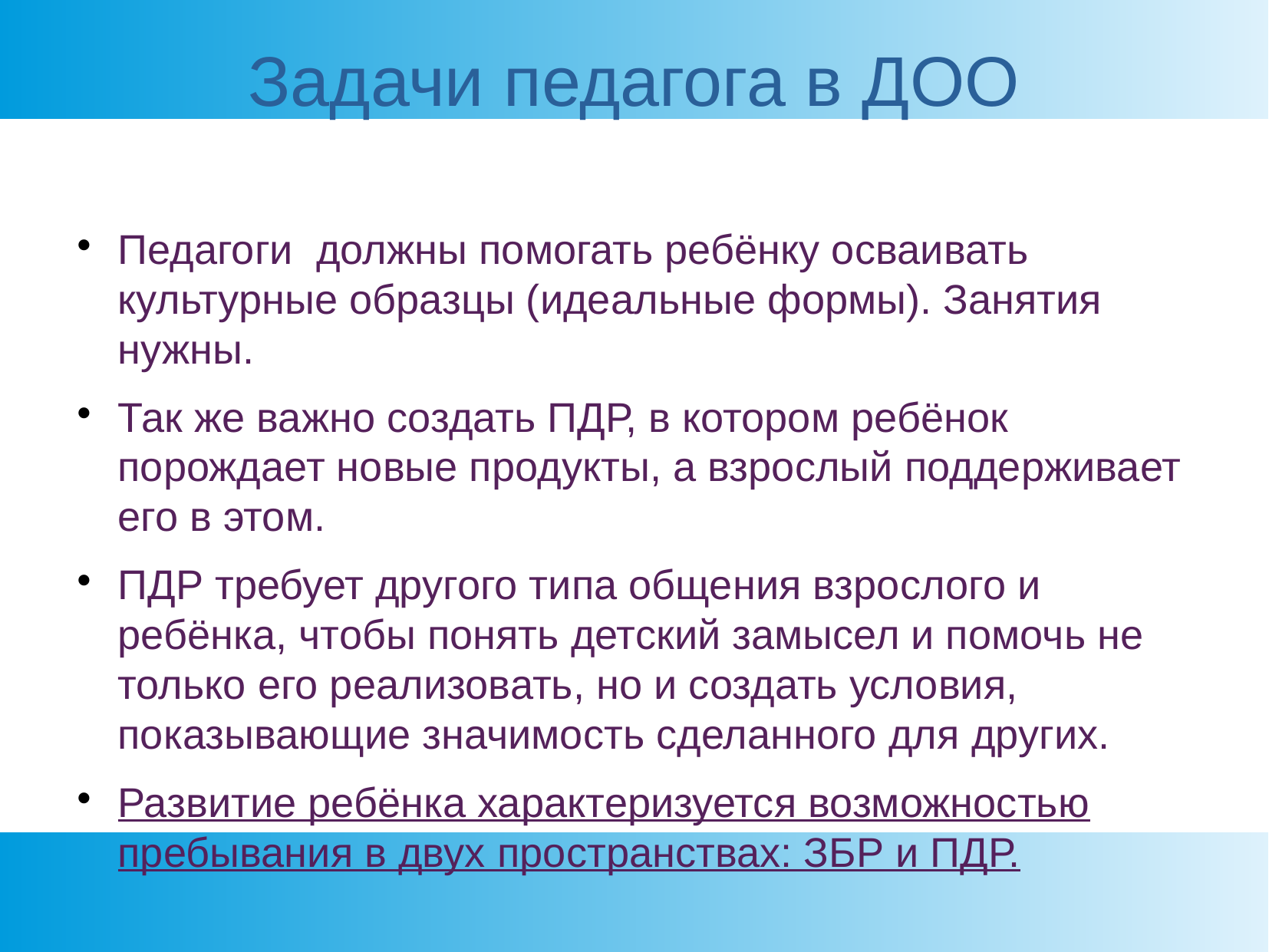

Задачи педагога в ДОО
Педагоги  должны помогать ребёнку осваивать культурные образцы (идеальные формы). Занятия нужны.
Так же важно создать ПДР, в котором ребёнок порождает новые продукты, а взрослый поддерживает его в этом.
ПДР требует другого типа общения взрослого и ребёнка, чтобы понять детский замысел и помочь не только его реализовать, но и создать условия, показывающие значимость сделанного для других.
Развитие ребёнка характеризуется возможностью пребывания в двух пространствах: ЗБР и ПДР.